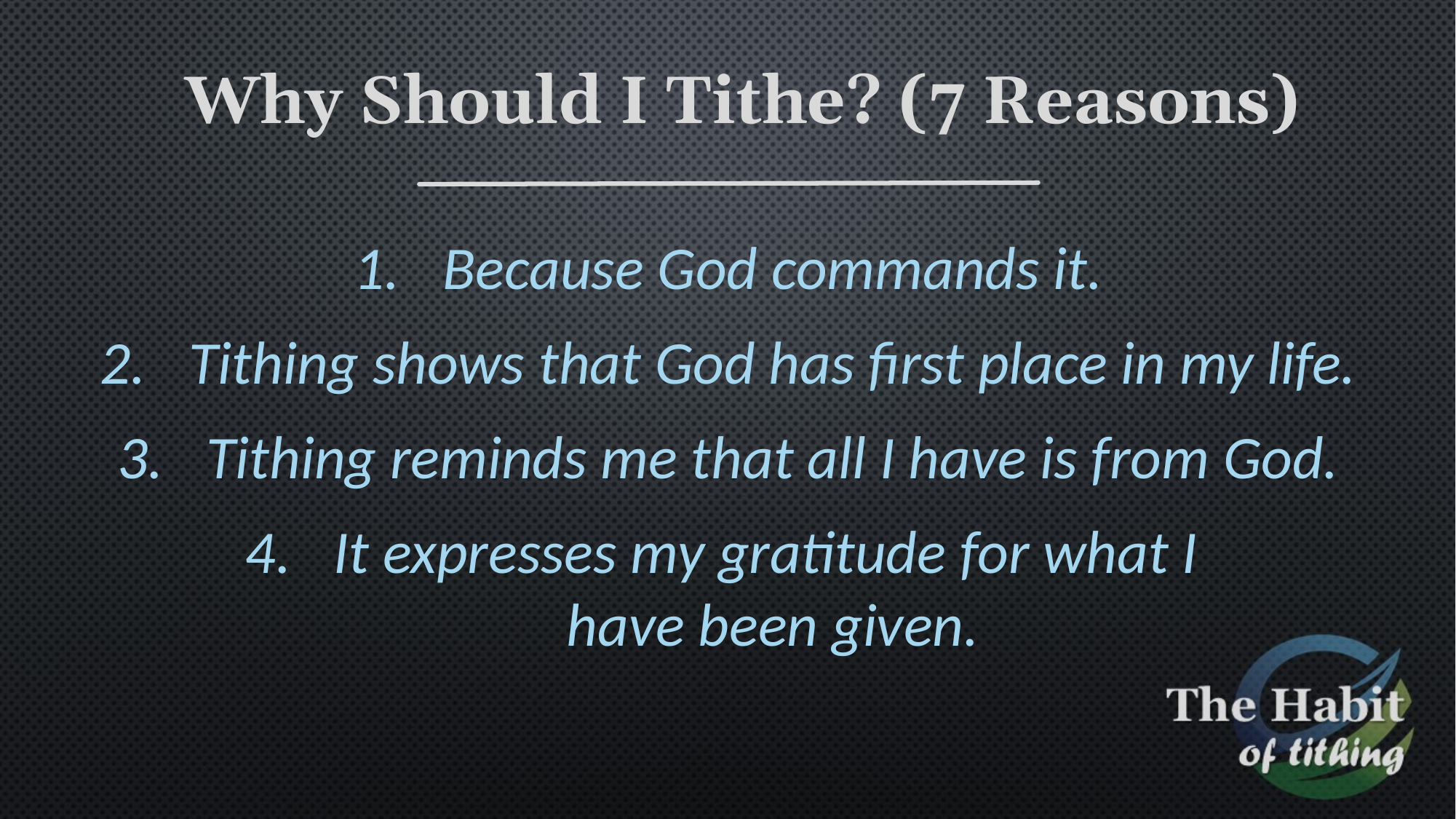

Why Should I Tithe? (7 Reasons)
Because God commands it.
Tithing shows that God has first place in my life.
Tithing reminds me that all I have is from God.
It expresses my gratitude for what I
have been given.